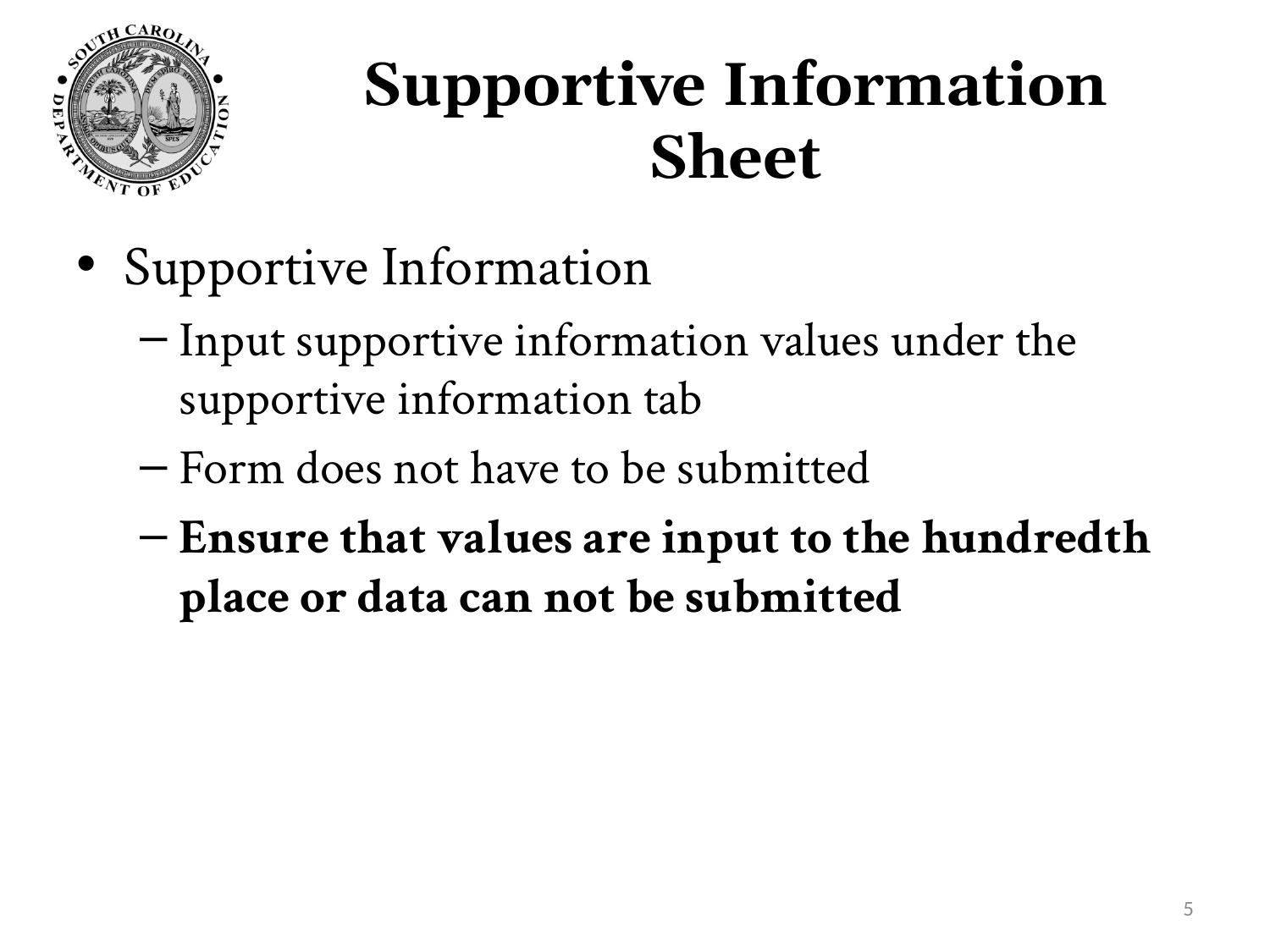

# Supportive Information Sheet
Supportive Information
Input supportive information values under the supportive information tab
Form does not have to be submitted
Ensure that values are input to the hundredth place or data can not be submitted
5